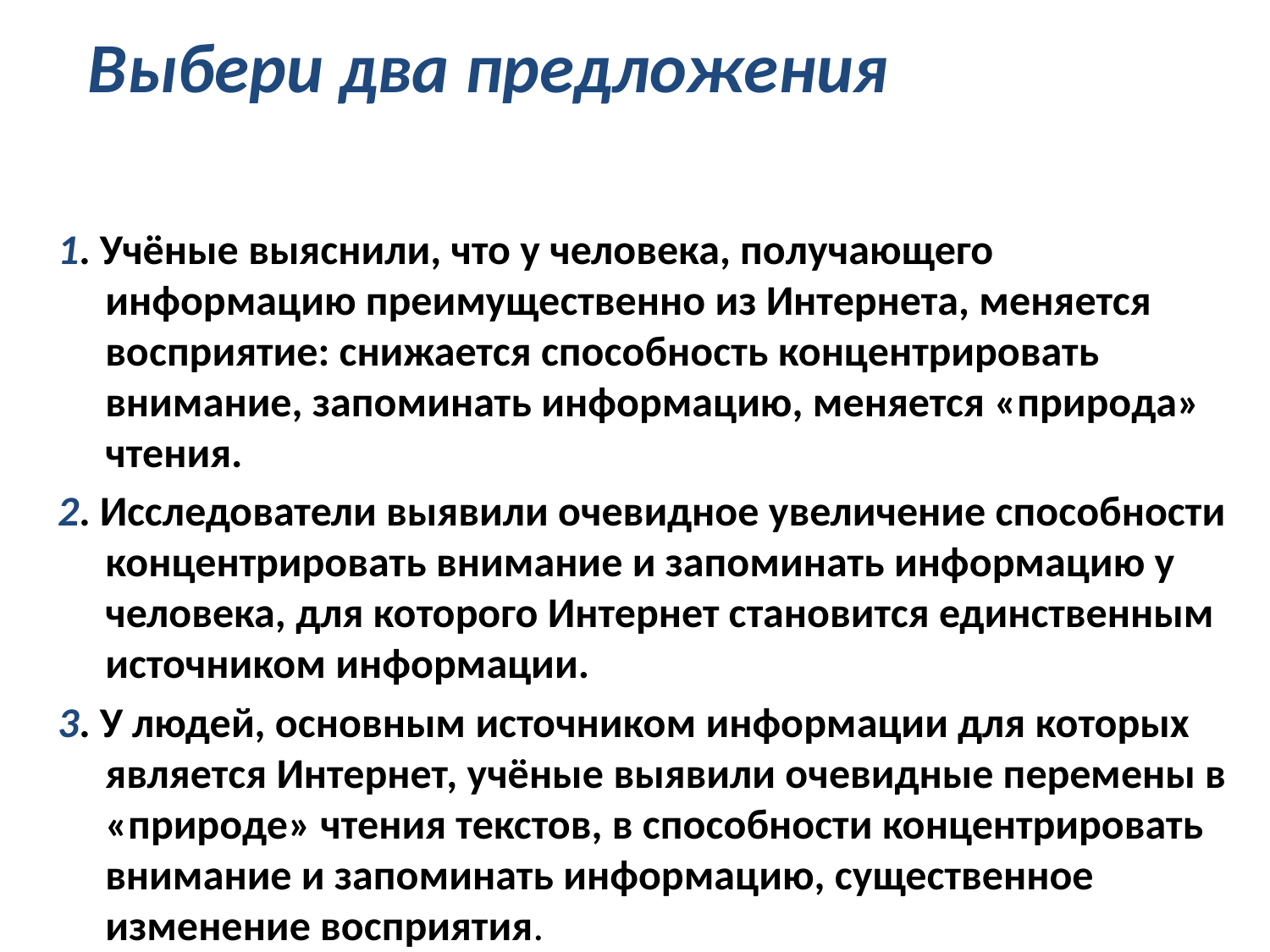

#
Выбери два предложения

1. Учёные выяснили, что у человека, получающего информацию преимущественно из Интернета, меняется восприятие: снижается способность концентрировать внимание, запоминать информацию, меняется «природа» чтения.
2. Исследователи выявили очевидное увеличение способности концентрировать внимание и запоминать информацию у человека, для которого Интернет становится единственным источником информации.
3. У людей, основным источником информации для которых является Интернет, учёные выявили очевидные перемены в «природе» чтения текстов, в способности концентрировать внимание и запоминать информацию, существенное изменение восприятия.